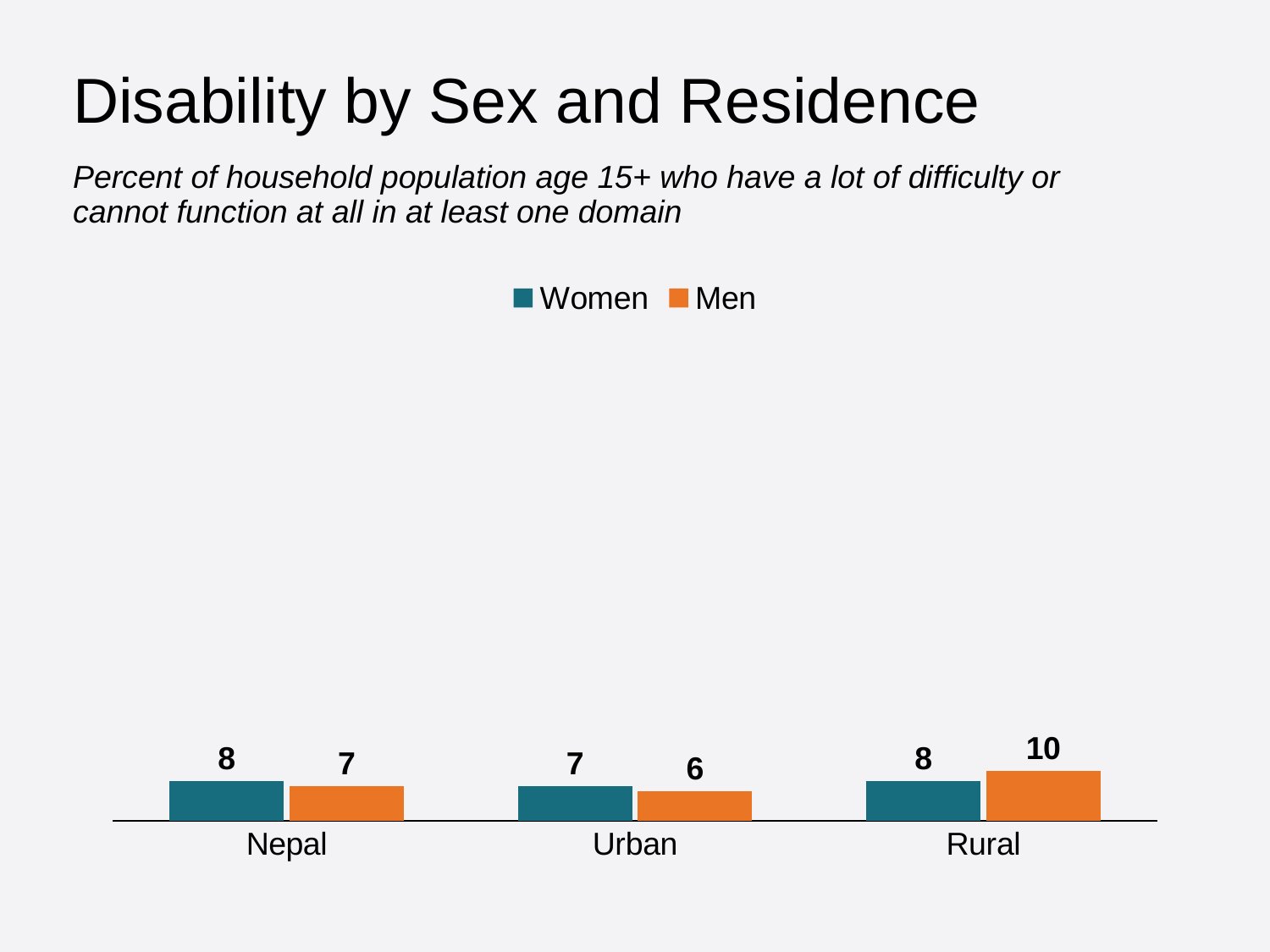

# Disability by Sex and Residence
Percent of household population age 15+ who have a lot of difficulty or cannot function at all in at least one domain

### Chart

| Category | Women | Men |
|---|---|---|
| Nepal | 8.0 | 7.0 |
| Urban | 7.0 | 6.0 |
| Rural | 8.0 | 10.0 |